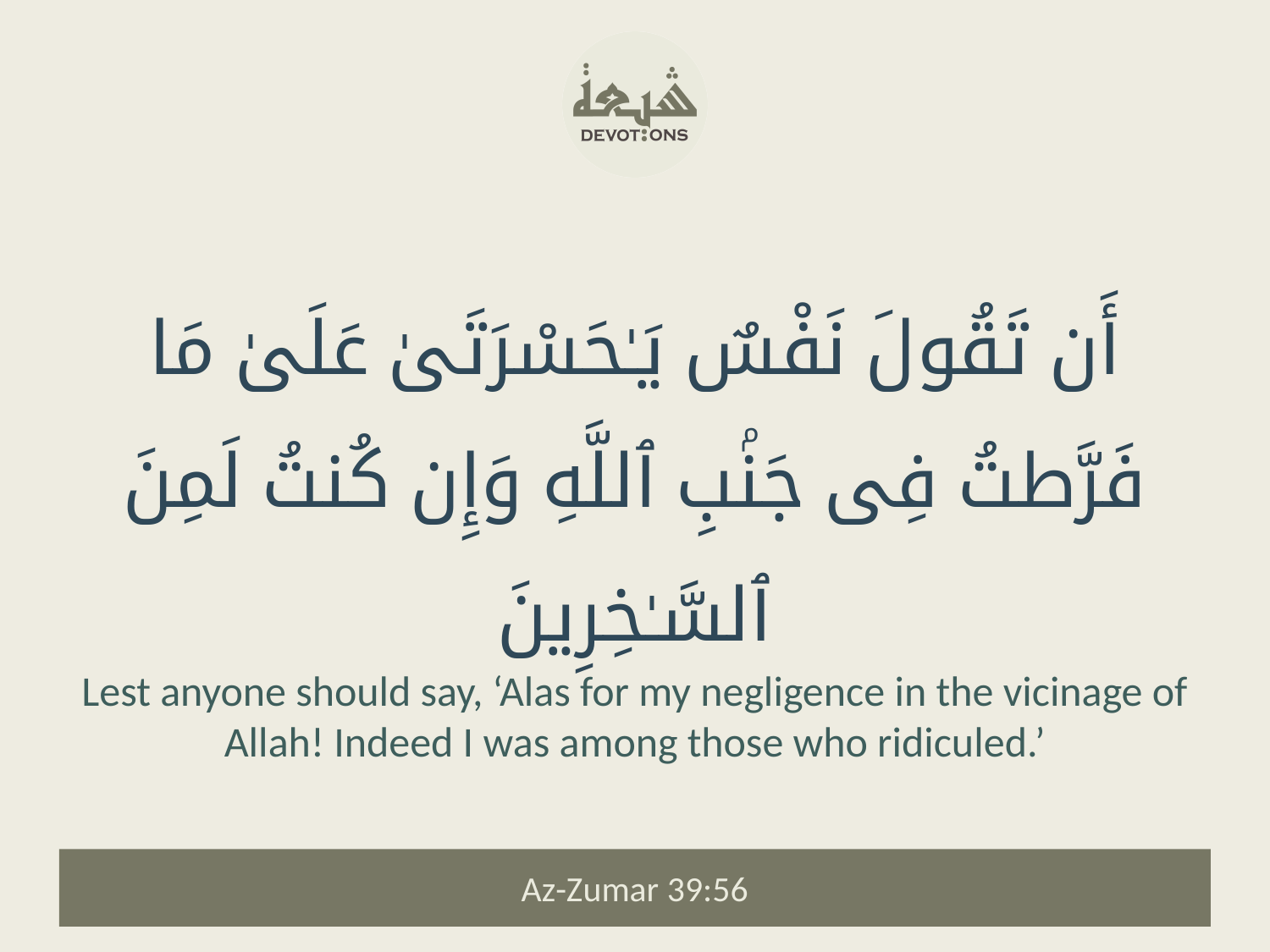

أَن تَقُولَ نَفْسٌ يَـٰحَسْرَتَىٰ عَلَىٰ مَا فَرَّطتُ فِى جَنۢبِ ٱللَّهِ وَإِن كُنتُ لَمِنَ ٱلسَّـٰخِرِينَ
Lest anyone should say, ‘Alas for my negligence in the vicinage of Allah! Indeed I was among those who ridiculed.’
Az-Zumar 39:56